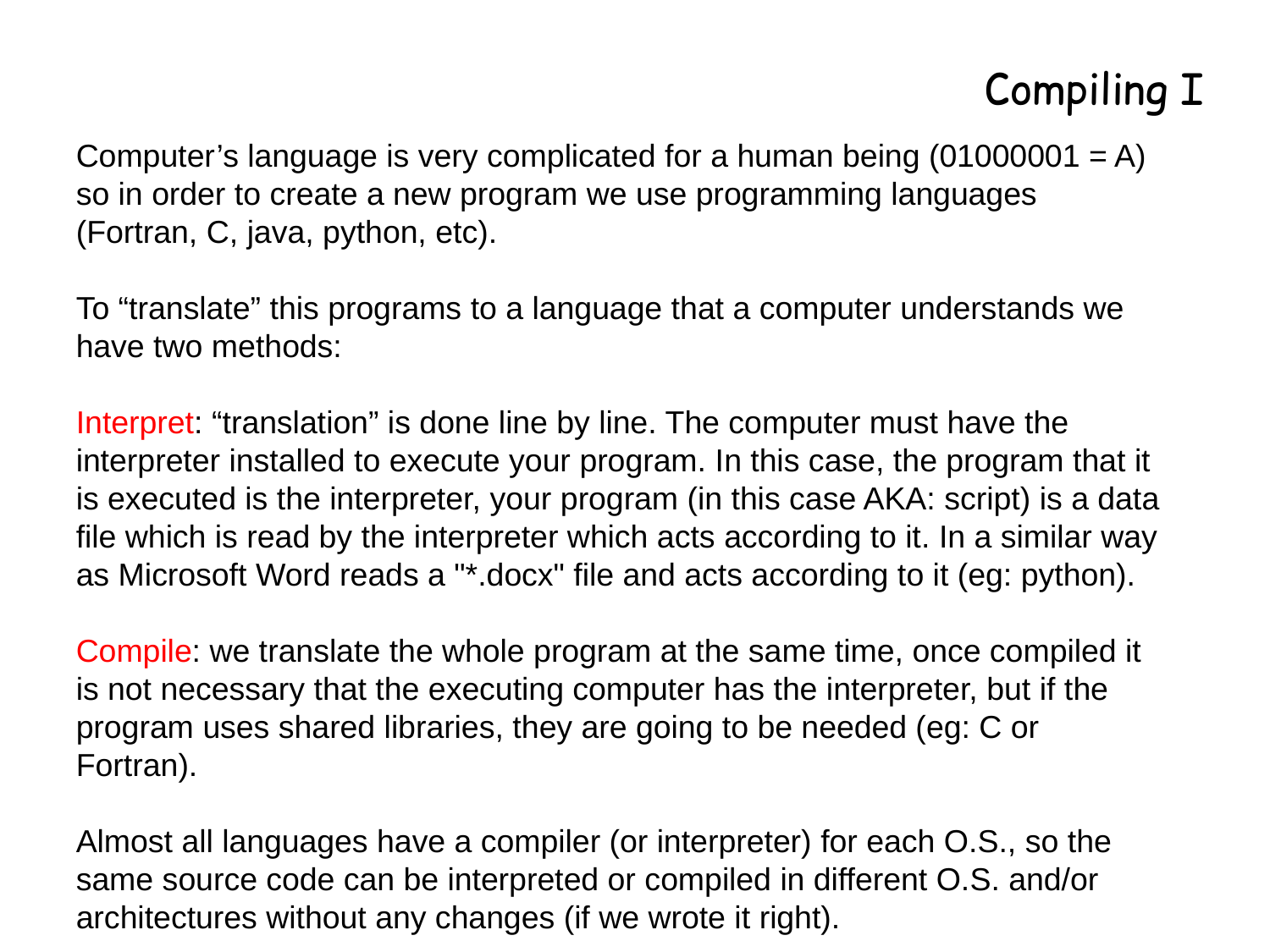

Compiling I
Computer’s language is very complicated for a human being (01000001 = A) so in order to create a new program we use programming languages (Fortran, C, java, python, etc).

To “translate” this programs to a language that a computer understands we have two methods:

Interpret: “translation” is done line by line. The computer must have the interpreter installed to execute your program. In this case, the program that it is executed is the interpreter, your program (in this case AKA: script) is a data file which is read by the interpreter which acts according to it. In a similar way as Microsoft Word reads a "*.docx" file and acts according to it (eg: python).

Compile: we translate the whole program at the same time, once compiled it is not necessary that the executing computer has the interpreter, but if the program uses shared libraries, they are going to be needed (eg: C or Fortran).

Almost all languages have a compiler (or interpreter) for each O.S., so the same source code can be interpreted or compiled in different O.S. and/or architectures without any changes (if we wrote it right).